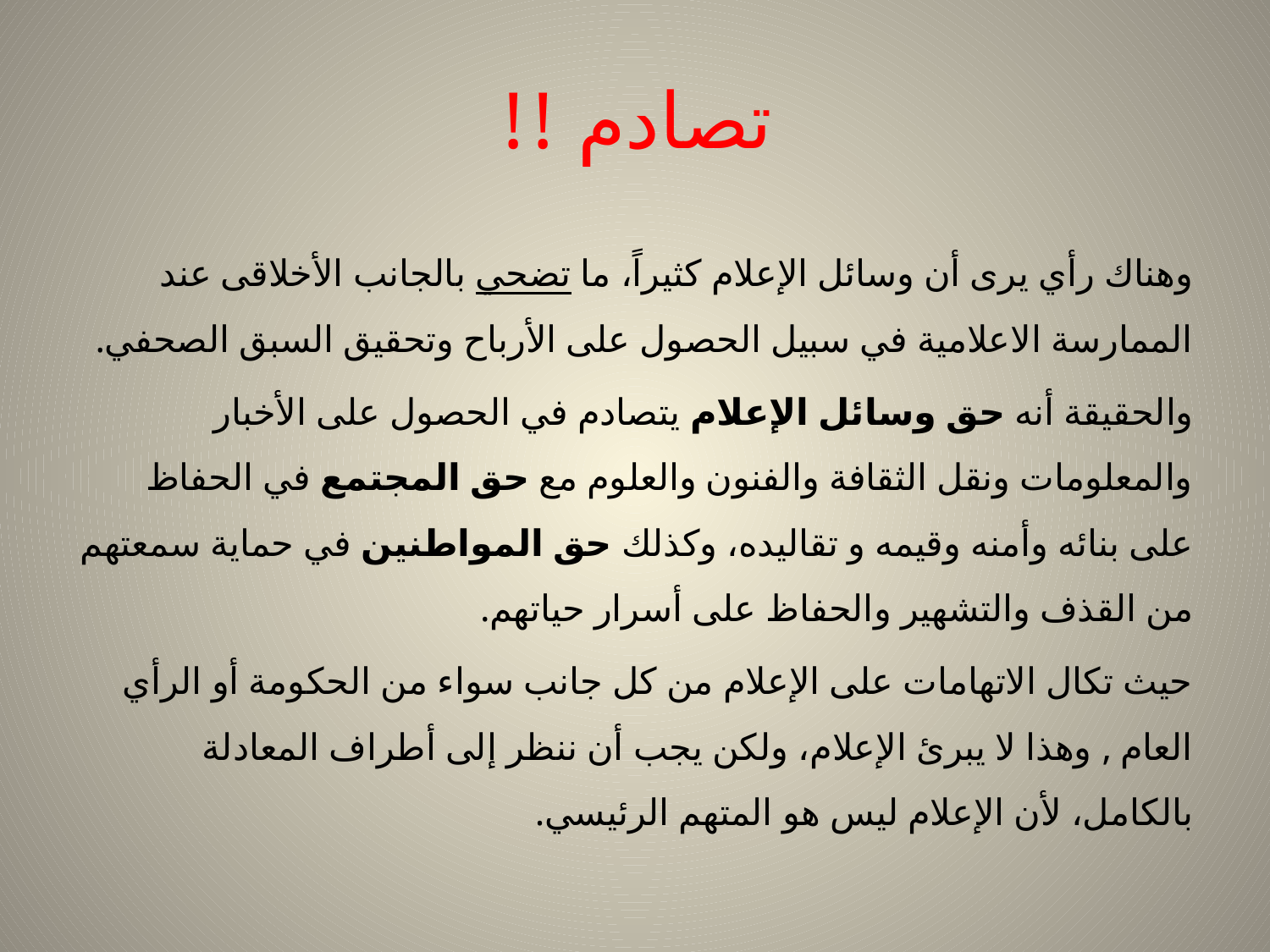

# تصادم !!
وهناك رأي يرى أن وسائل الإعلام كثيراً، ما تضحي بالجانب الأخلاقى عند الممارسة الاعلامية في سبيل الحصول على الأرباح وتحقيق السبق الصحفي.
والحقيقة أنه حق وسائل الإعلام يتصادم في الحصول على الأخبار والمعلومات ونقل الثقافة والفنون والعلوم مع حق المجتمع في الحفاظ على بنائه وأمنه وقيمه و تقاليده، وكذلك حق المواطنين في حماية سمعتهم من القذف والتشهير والحفاظ على أسرار حياتهم.
حيث تكال الاتهامات على الإعلام من كل جانب سواء من الحكومة أو الرأي العام , وهذا لا يبرئ الإعلام، ولكن يجب أن ننظر إلى أطراف المعادلة بالكامل، لأن الإعلام ليس هو المتهم الرئيسي.